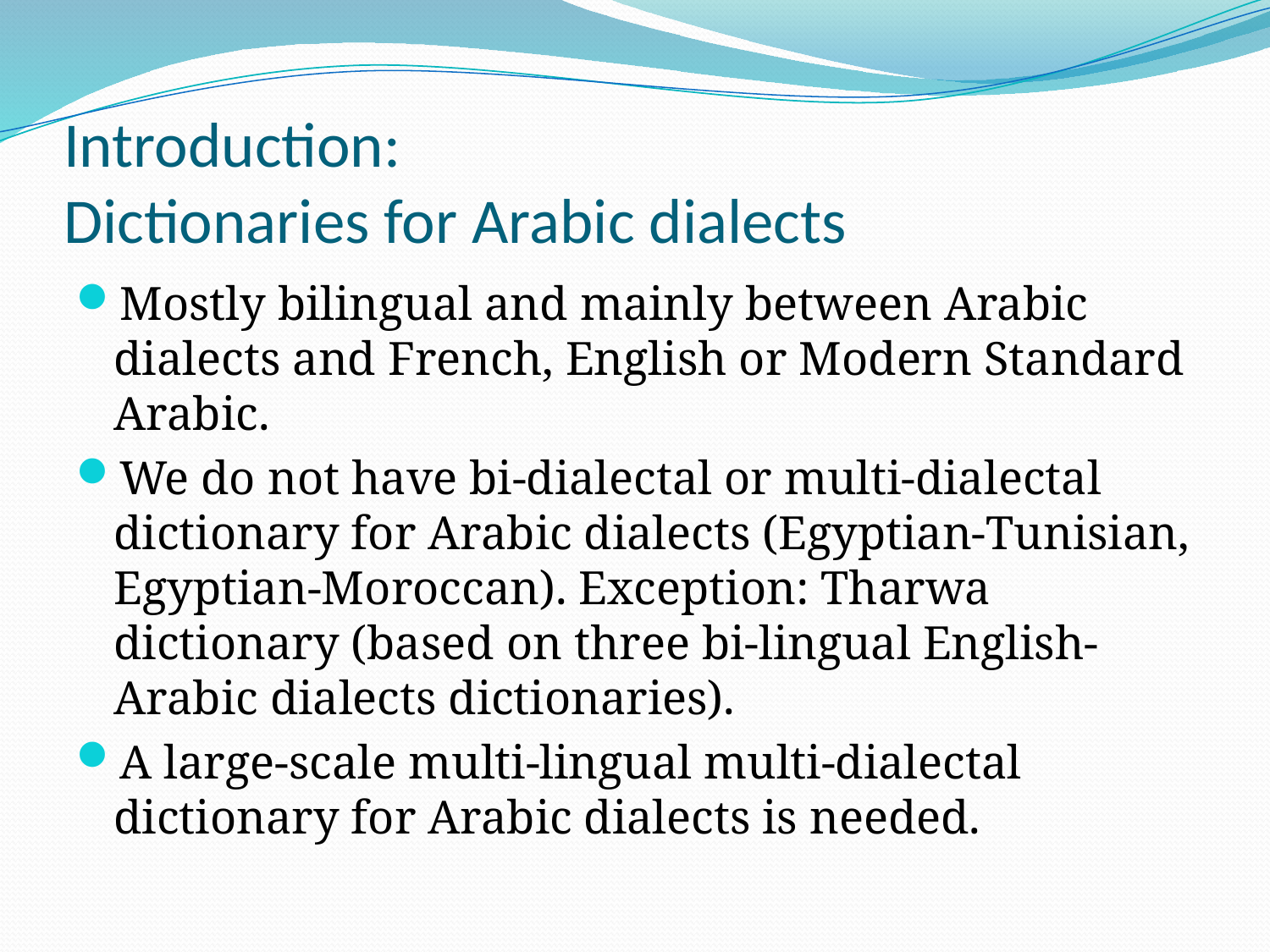

# Introduction: Dictionaries for Arabic dialects
Mostly bilingual and mainly between Arabic dialects and French, English or Modern Standard Arabic.
We do not have bi-dialectal or multi-dialectal dictionary for Arabic dialects (Egyptian-Tunisian, Egyptian-Moroccan). Exception: Tharwa dictionary (based on three bi-lingual English-Arabic dialects dictionaries).
A large-scale multi-lingual multi-dialectal dictionary for Arabic dialects is needed.